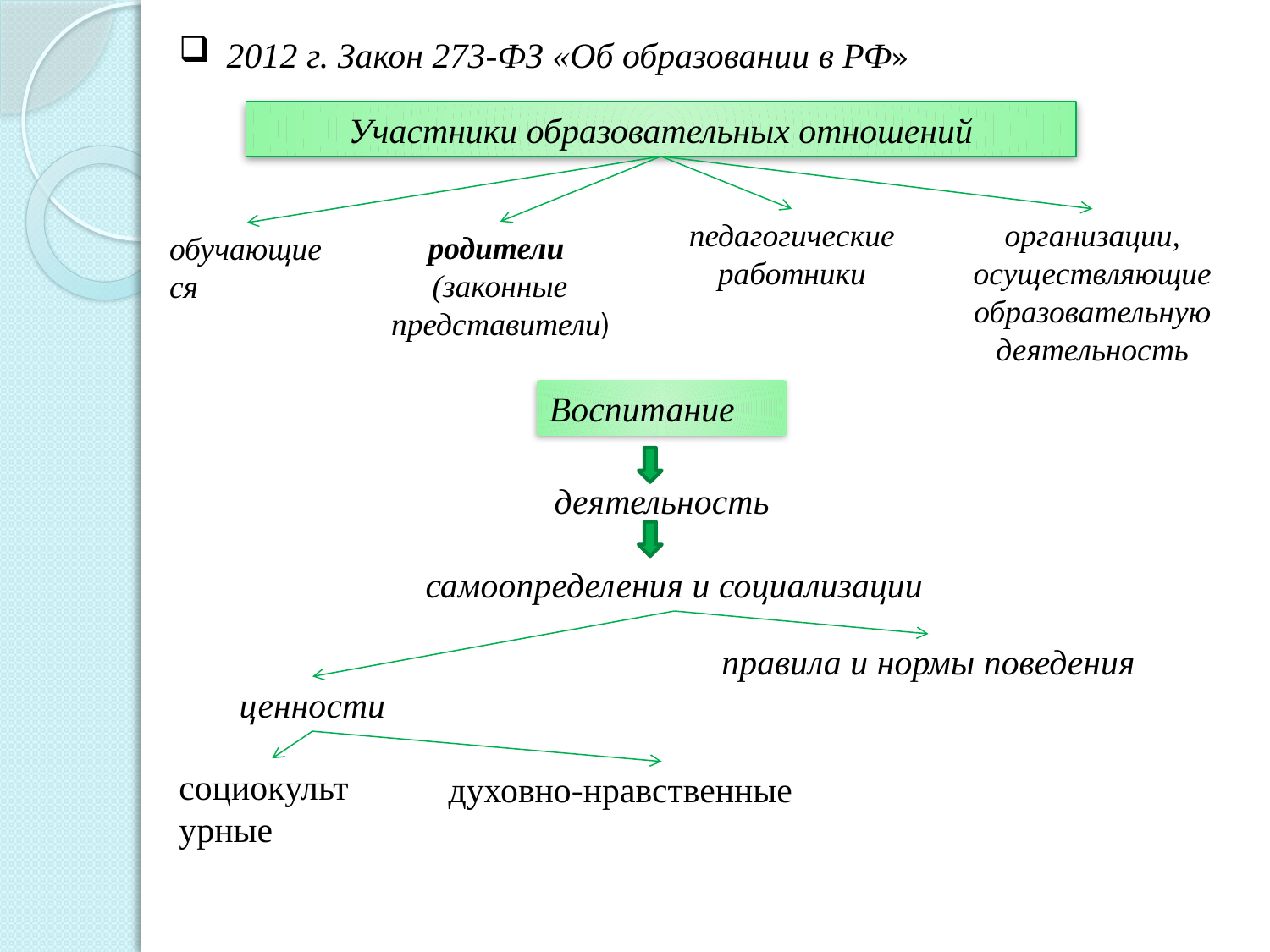

2012 г. Закон 273-ФЗ «Об образовании в РФ»
Участники образовательных отношений
организации, осуществляющие образовательную деятельность
педагогические работники
родители
(законные представители)
обучающиеся
Воспитание

деятельность

самоопределения и социализации
правила и нормы поведения
ценности
социокультурные
духовно-нравственные